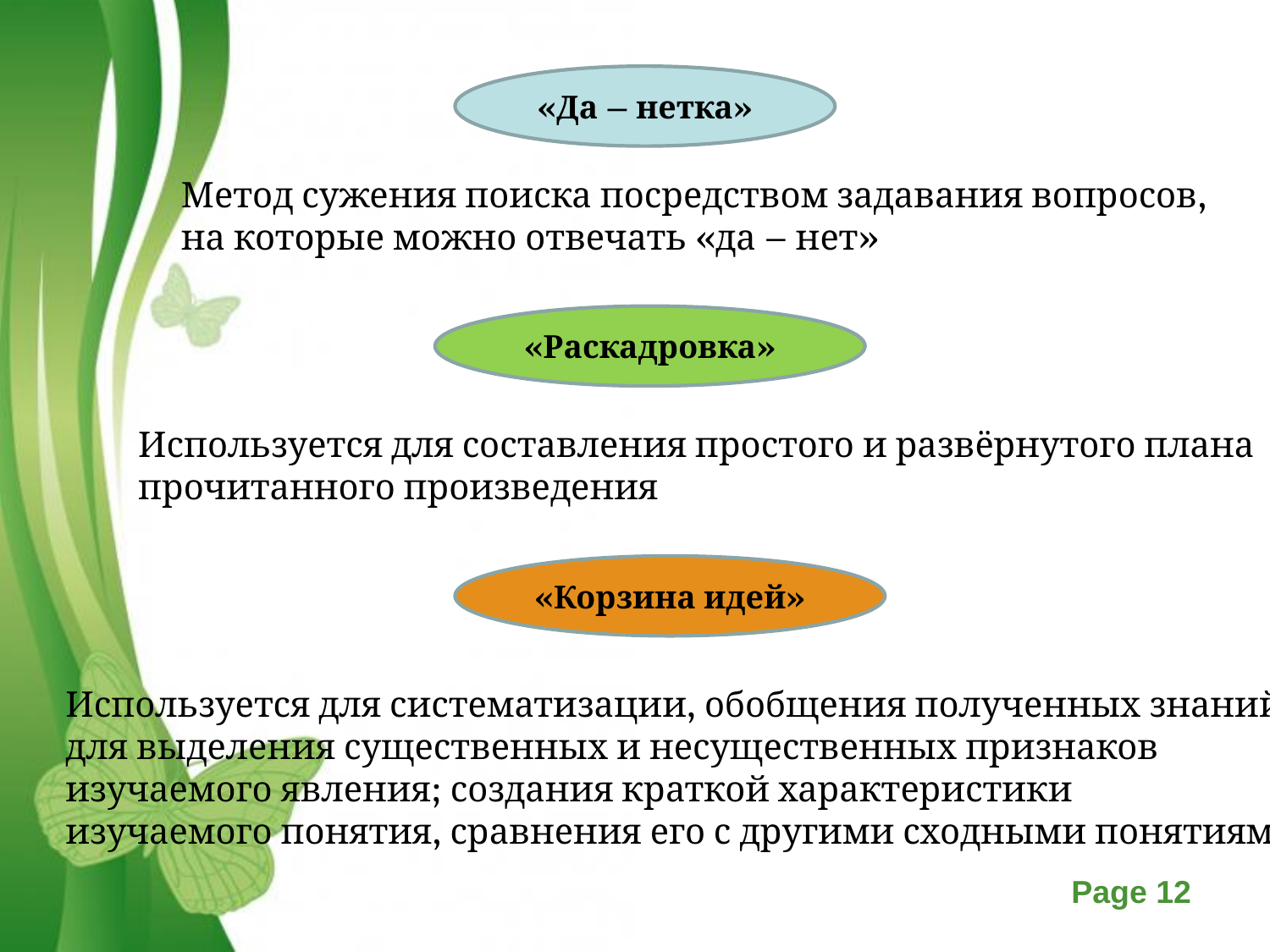

«Да – нетка»
Метод сужения поиска посредством задавания вопросов,
на которые можно отвечать «да – нет»
«Раскадровка»
Используется для составления простого и развёрнутого плана
прочитанного произведения
«Корзина идей»
Используется для систематизации, обобщения полученных знаний;
для выделения существенных и несущественных признаков
изучаемого явления; создания краткой характеристики
изучаемого понятия, сравнения его с другими сходными понятиями